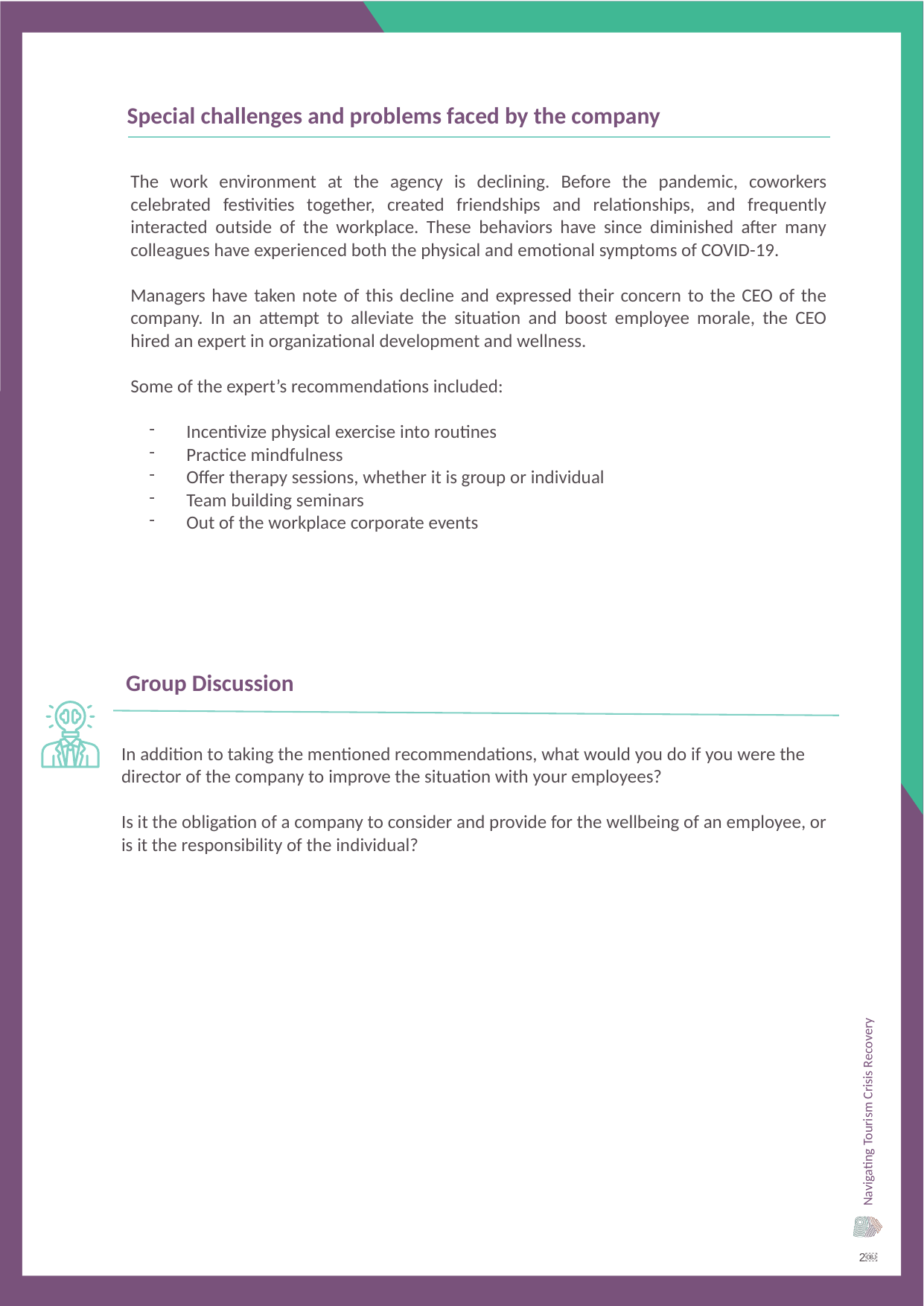

Special challenges and problems faced by the company
The work environment at the agency is declining. Before the pandemic, coworkers celebrated festivities together, created friendships and relationships, and frequently interacted outside of the workplace. These behaviors have since diminished after many colleagues have experienced both the physical and emotional symptoms of COVID-19.

Managers have taken note of this decline and expressed their concern to the CEO of the company. In an attempt to alleviate the situation and boost employee morale, the CEO hired an expert in organizational development and wellness.

Some of the expert’s recommendations included:

Incentivize physical exercise into routines
Practice mindfulness
Offer therapy sessions, whether it is group or individual
Team building seminars
Out of the workplace corporate events

Group Discussion

In addition to taking the mentioned recommendations, what would you do if you were the director of the company to improve the situation with your employees?

Is it the obligation of a company to consider and provide for the wellbeing of an employee, or is it the responsibility of the individual?